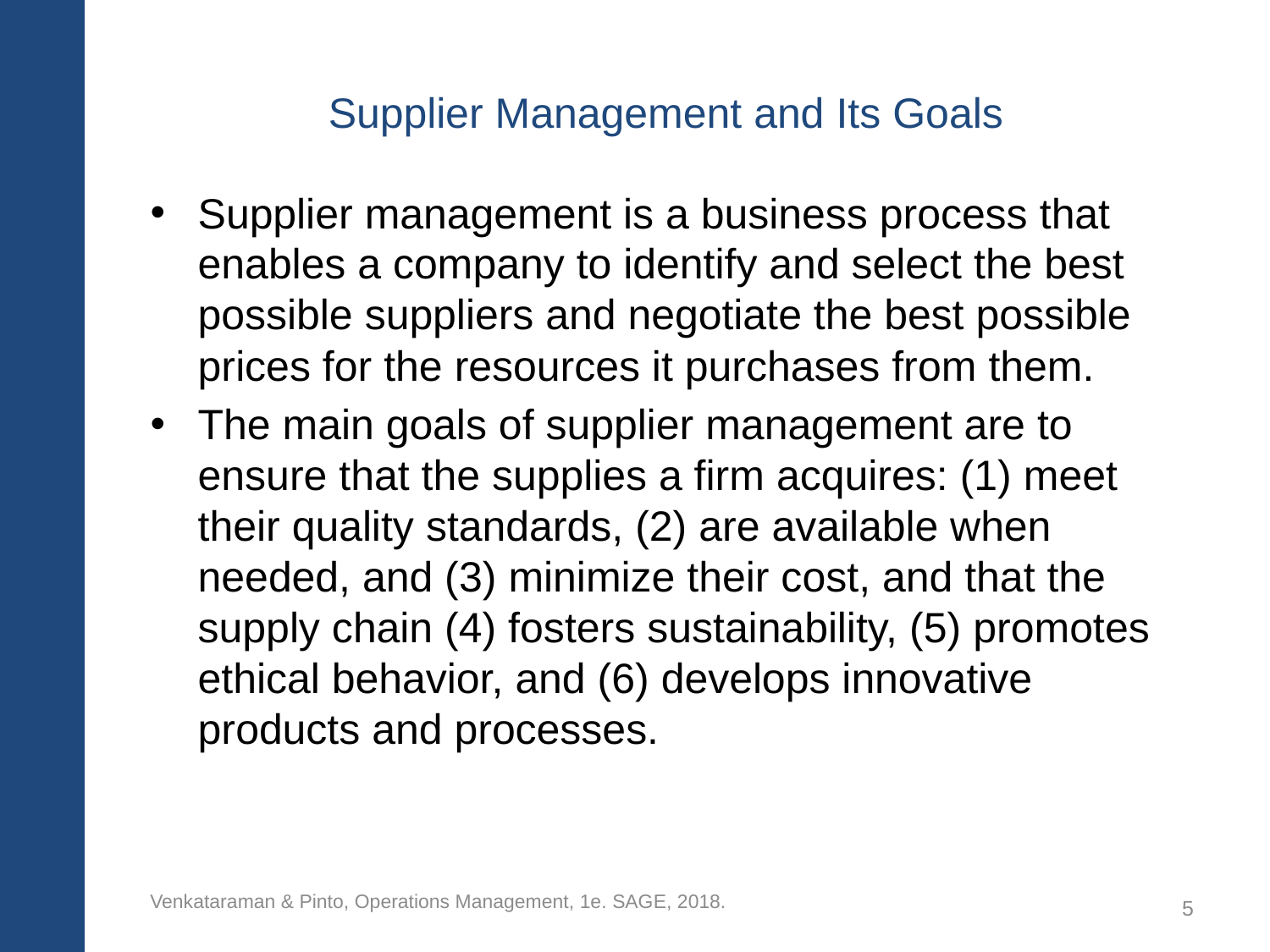

# Supplier Management and Its Goals
Supplier management is a business process that enables a company to identify and select the best possible suppliers and negotiate the best possible prices for the resources it purchases from them.
The main goals of supplier management are to ensure that the supplies a firm acquires: (1) meet their quality standards, (2) are available when needed, and (3) minimize their cost, and that the supply chain (4) fosters sustainability, (5) promotes ethical behavior, and (6) develops innovative products and processes.
Venkataraman & Pinto, Operations Management, 1e. SAGE, 2018.
5